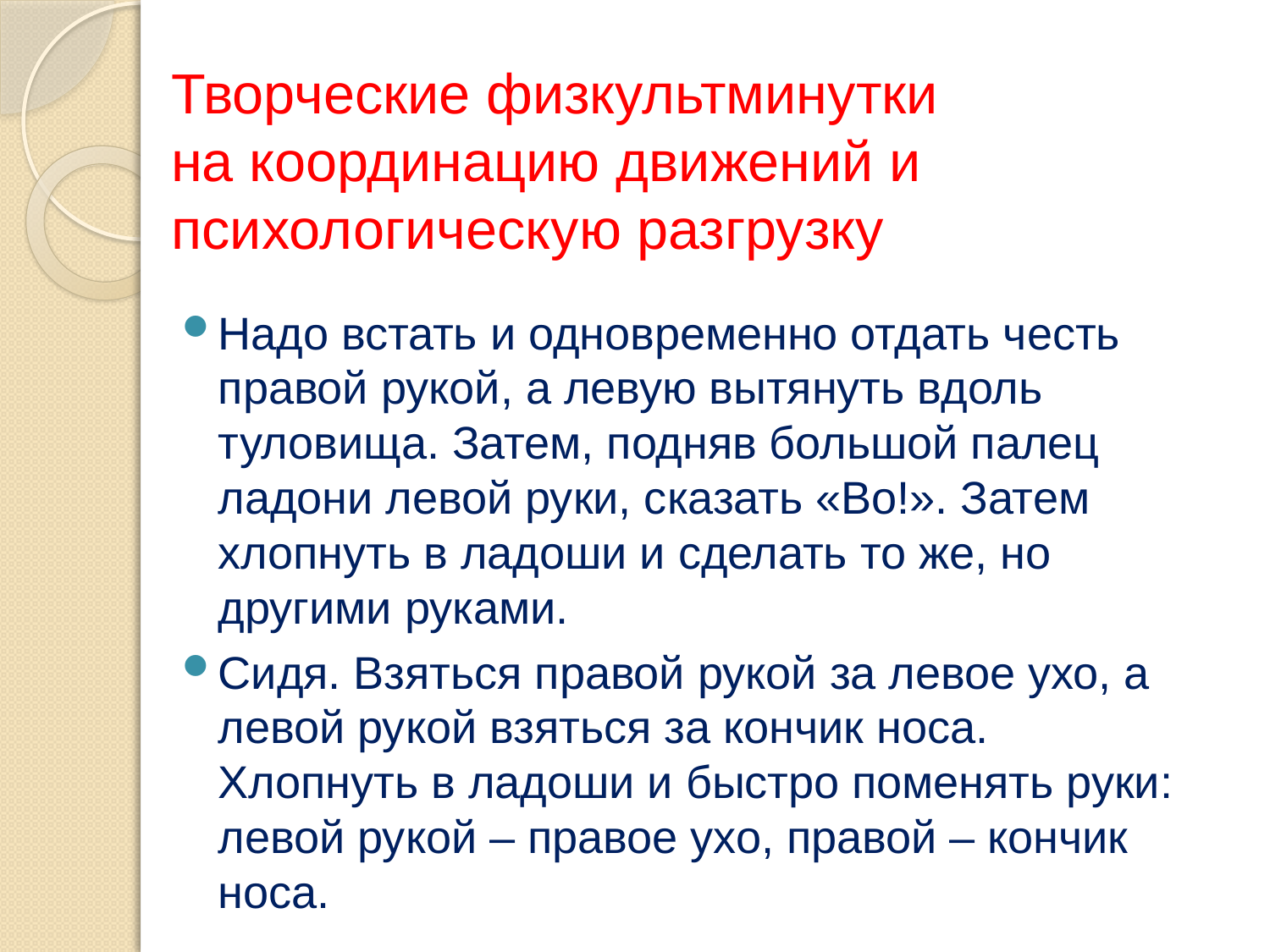

# Творческие физкультминутки на координацию движений и психологическую разгрузку
Надо встать и одновременно отдать честь правой рукой, а левую вытянуть вдоль туловища. Затем, подняв большой палец ладони левой руки, сказать «Во!». Затем хлопнуть в ладоши и сделать то же, но другими руками.
Сидя. Взяться правой рукой за левое ухо, а левой рукой взяться за кончик носа. Хлопнуть в ладоши и быстро поменять руки: левой рукой – правое ухо, правой – кончик носа.